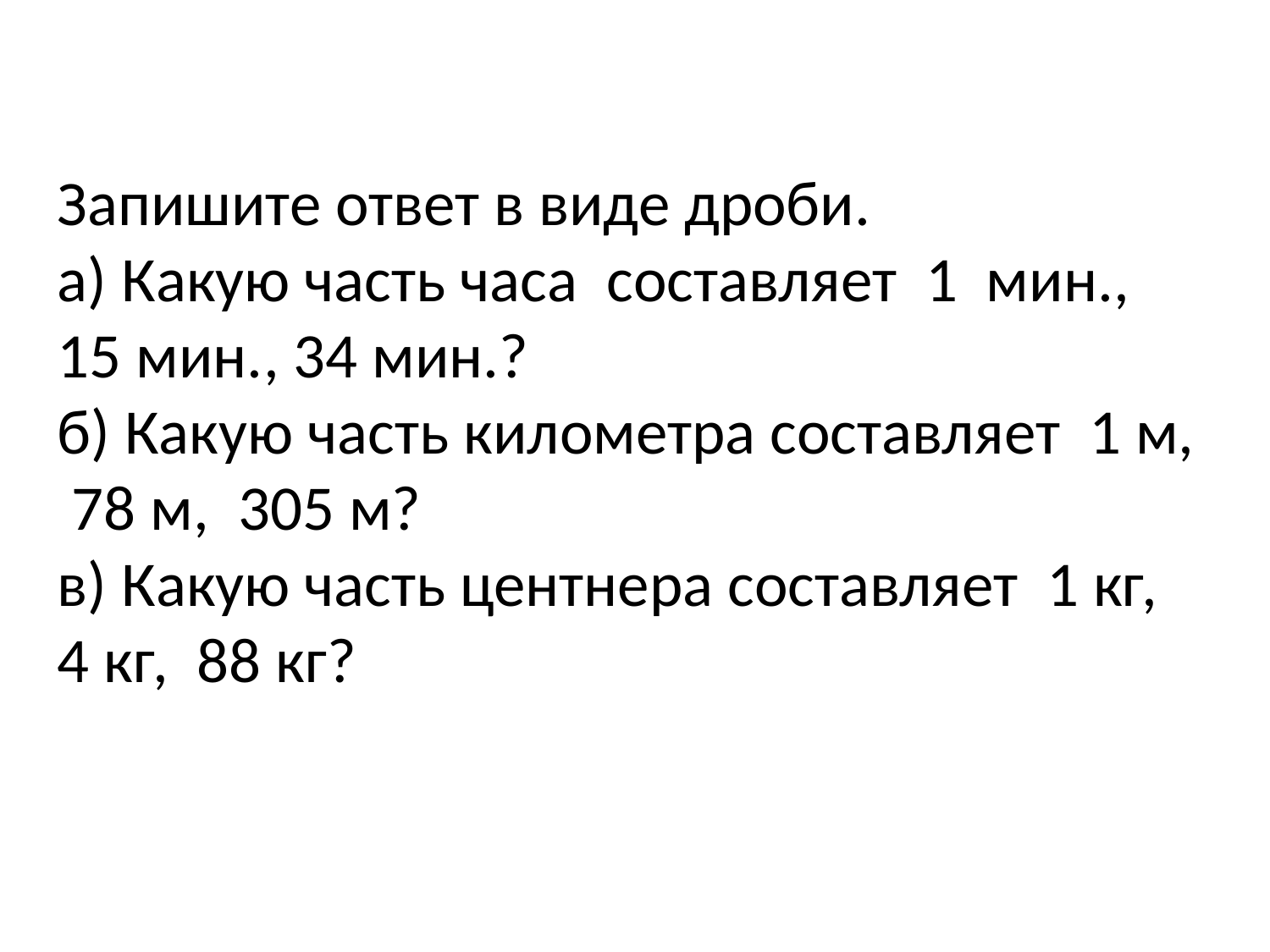

Запишите ответ в виде дроби.
а) Какую часть часа  составляет  1  мин., 15 мин., 34 мин.?
б) Какую часть километра составляет  1 м,  78 м,  305 м?
в) Какую часть центнера составляет  1 кг,  4 кг,  88 кг?